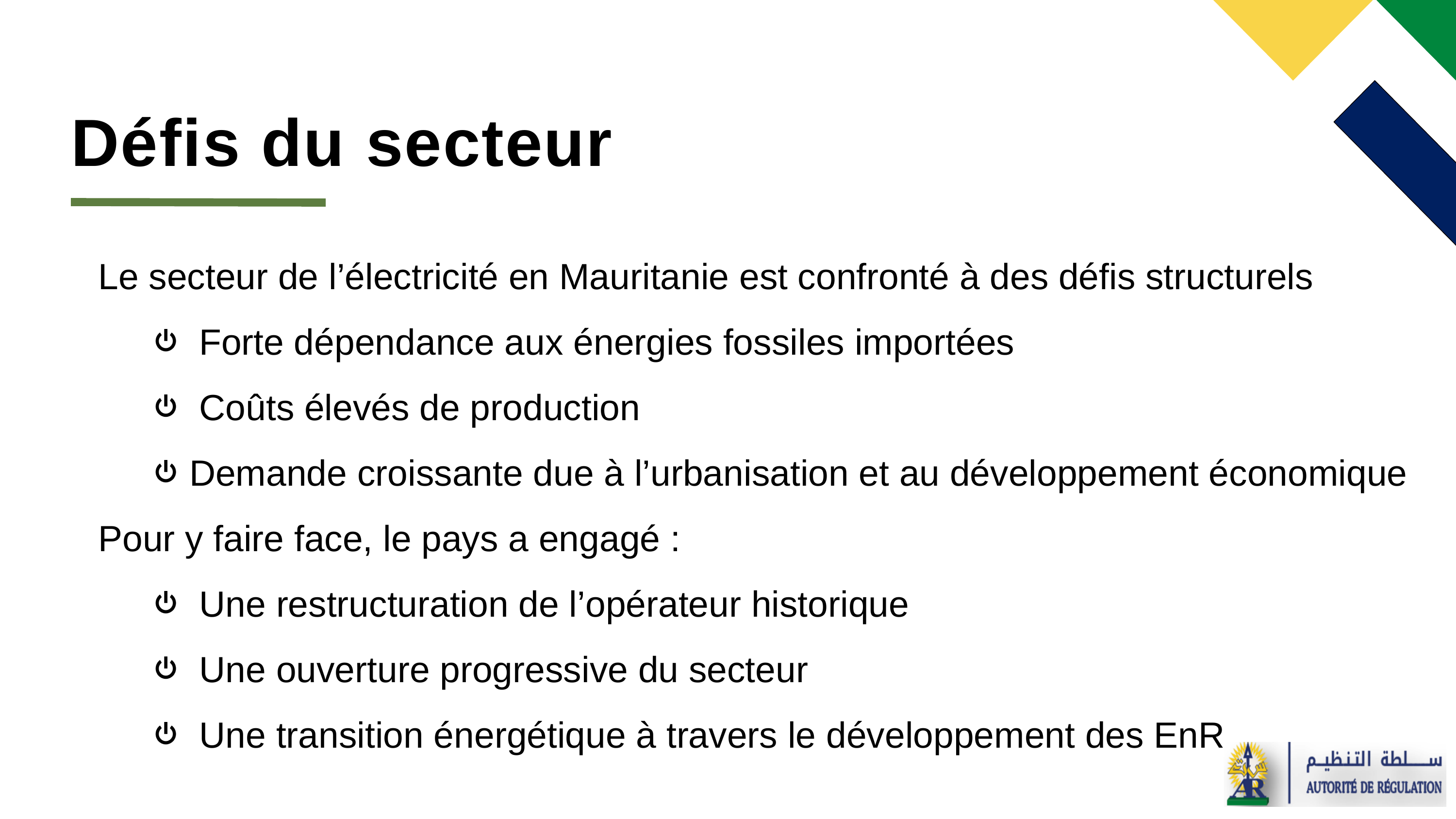

# Défis du secteur
Le secteur de l’électricité en Mauritanie est confronté à des défis structurels
 Forte dépendance aux énergies fossiles importées
 Coûts élevés de production
Demande croissante due à l’urbanisation et au développement économique
Pour y faire face, le pays a engagé :
 Une restructuration de l’opérateur historique
 Une ouverture progressive du secteur
 Une transition énergétique à travers le développement des EnR